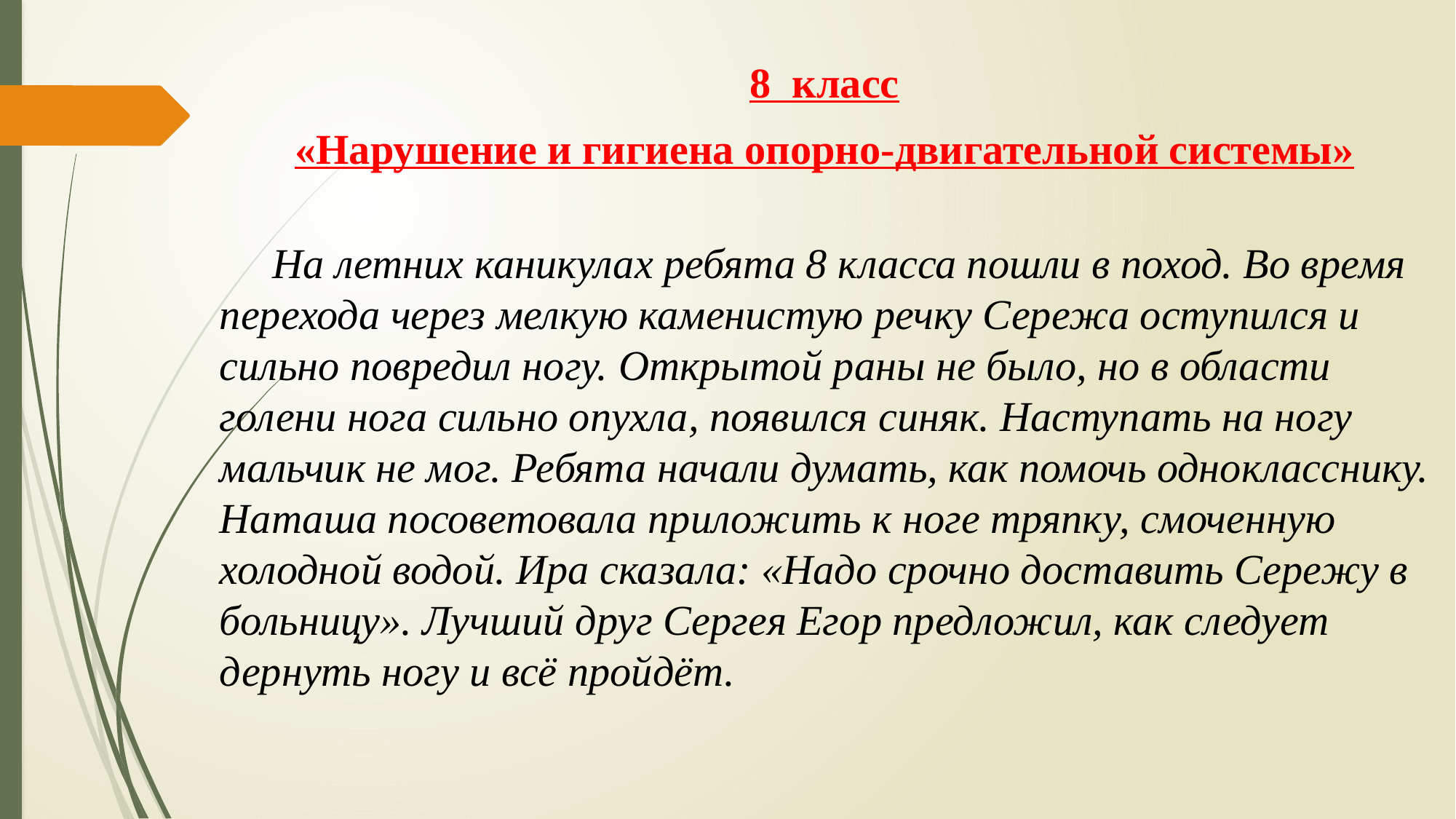

8  класс
«Нарушение и гигиена опорно-двигательной системы»

     На летних каникулах ребята 8 класса пошли в поход. Во время перехода через мелкую каменистую речку Сережа оступился и сильно повредил ногу. Открытой раны не было, но в области голени нога сильно опухла, появился синяк. Наступать на ногу мальчик не мог. Ребята начали думать, как помочь однокласснику. Наташа посоветовала приложить к ноге тряпку, смоченную холодной водой. Ира сказала: «Надо срочно доставить Сережу в больницу». Лучший друг Сергея Егор предложил, как следует дернуть ногу и всё пройдёт.